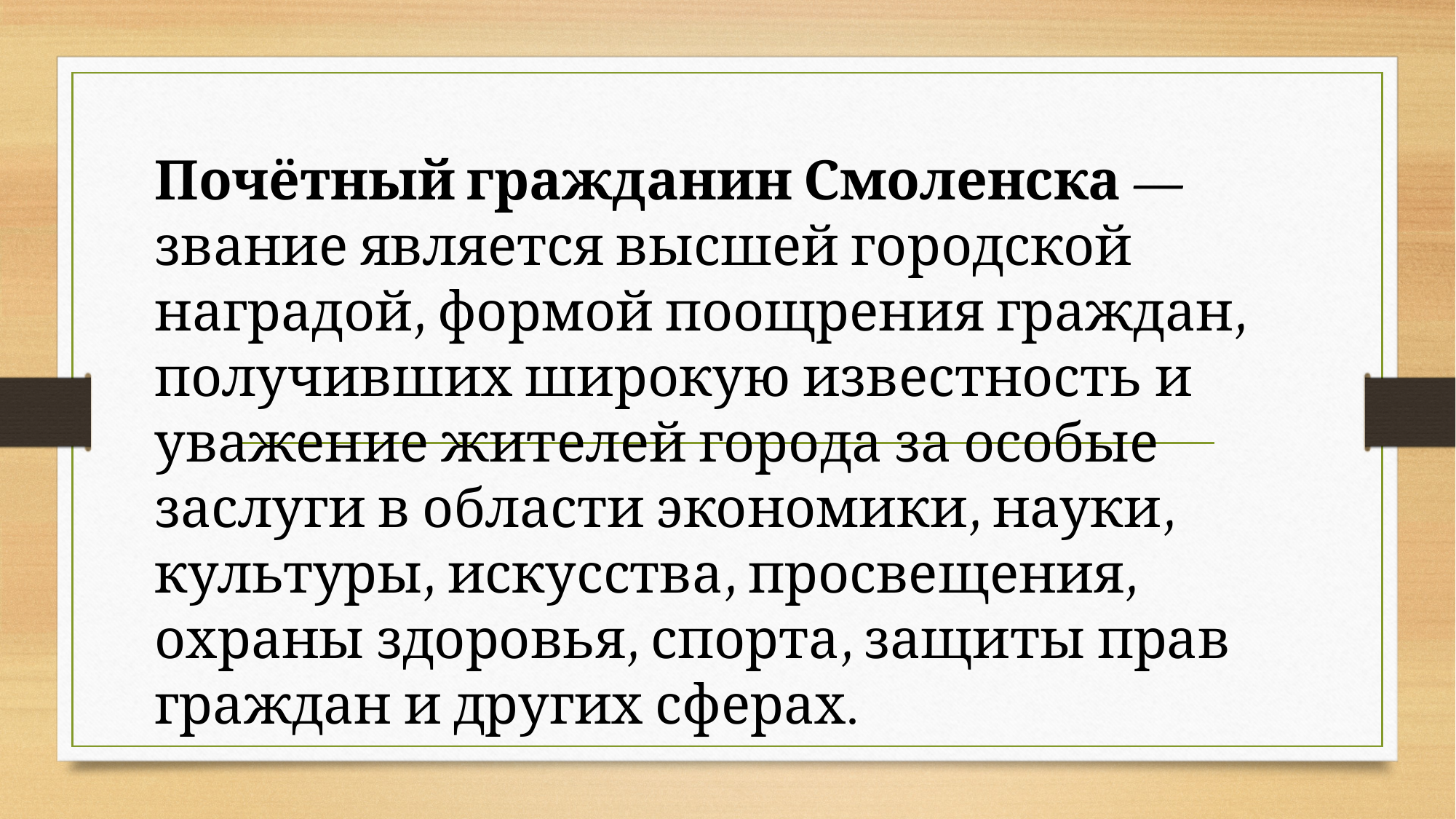

Почётный гражданин Смоленска — звание является высшей городской наградой, формой поощрения граждан, получивших широкую известность и уважение жителей города за особые заслуги в области экономики, науки, культуры, искусства, просвещения, охраны здоровья, спорта, защиты прав граждан и других сферах.